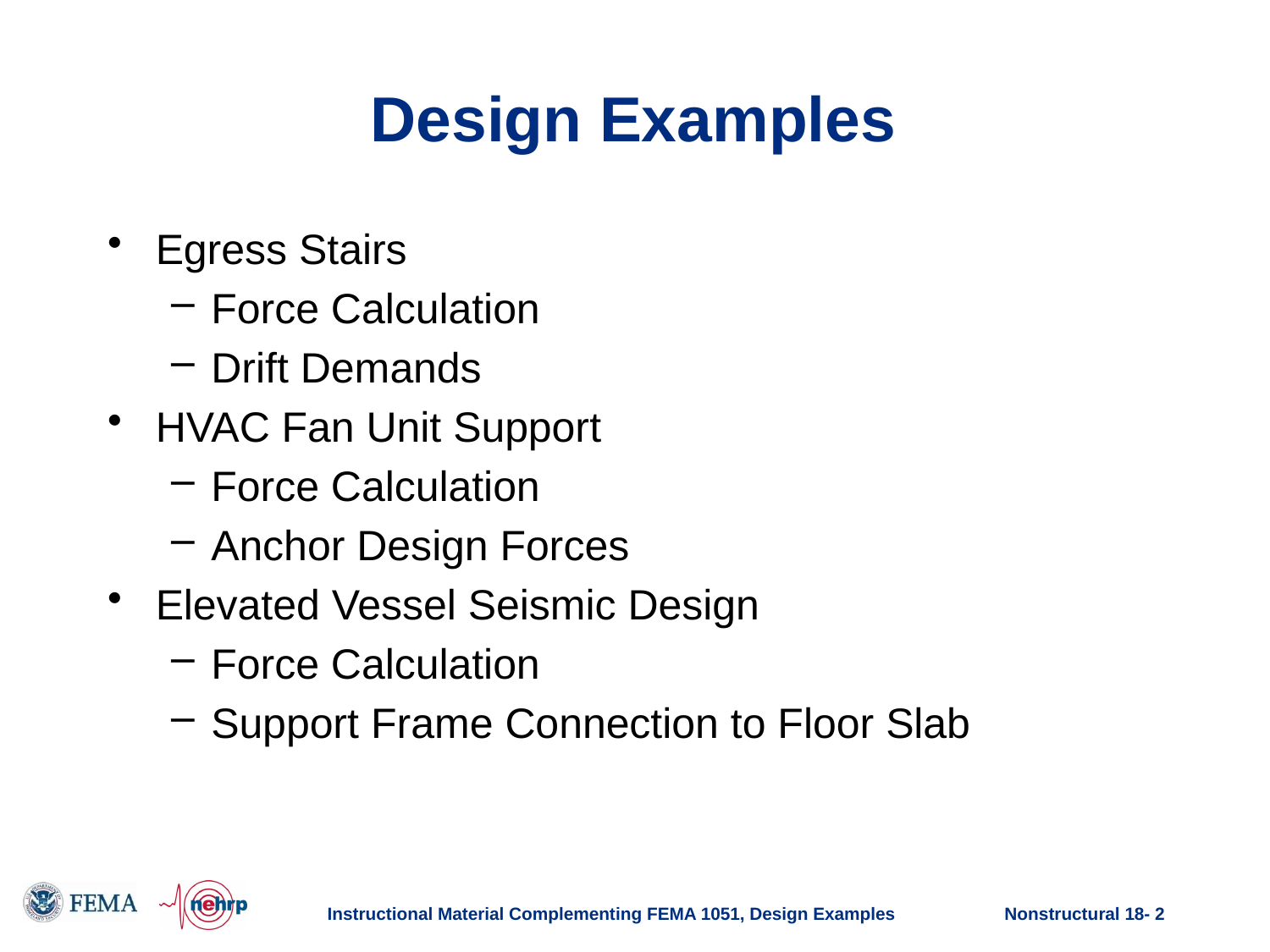

# Design Examples
Egress Stairs
Force Calculation
Drift Demands
HVAC Fan Unit Support
Force Calculation
Anchor Design Forces
Elevated Vessel Seismic Design
Force Calculation
Support Frame Connection to Floor Slab

Instructional Material Complementing FEMA 1051, Design Examples
Nonstructural 18- 2